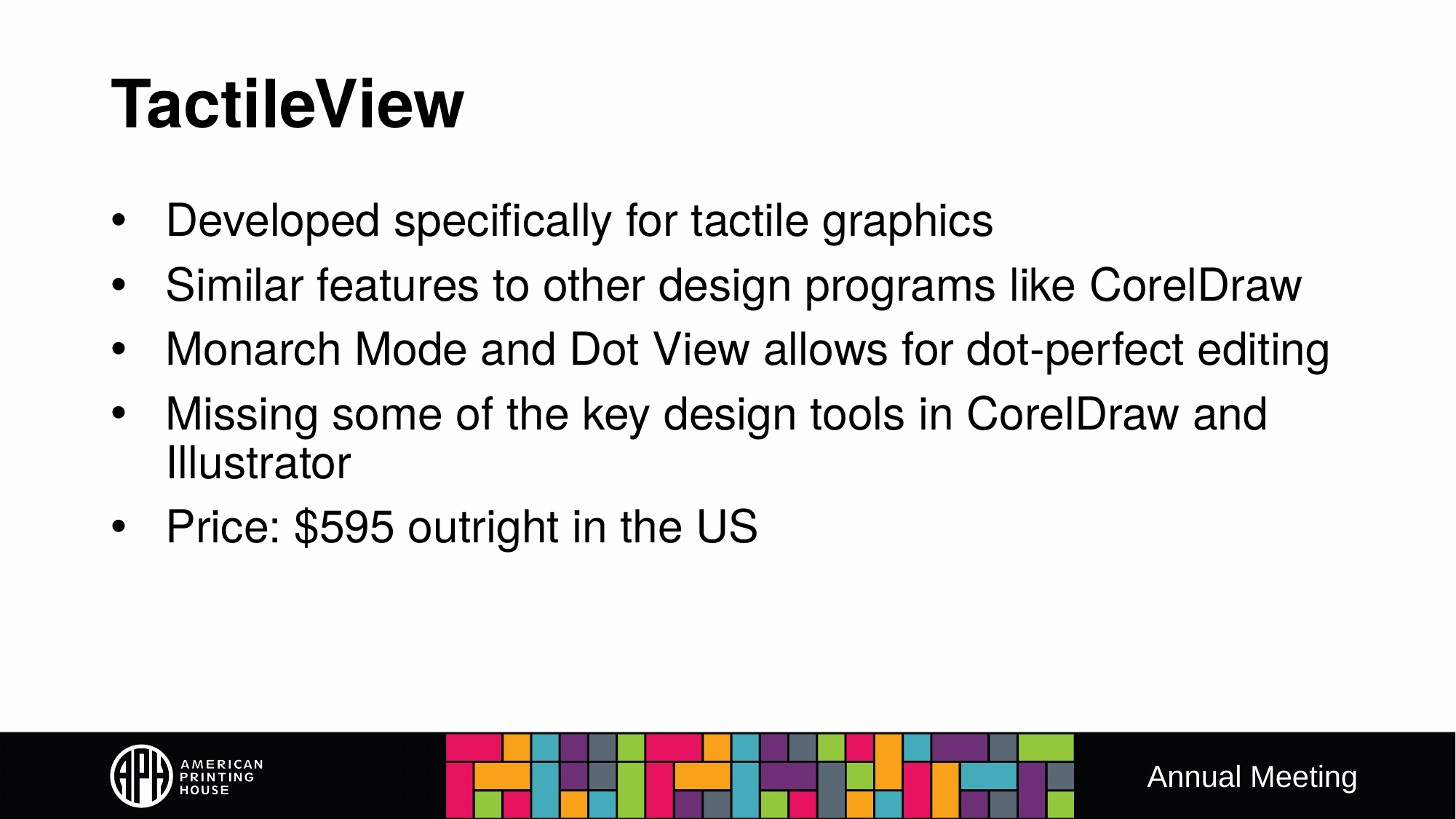

# TactileView
Developed specifically for tactile graphics
Similar features to other design programs like CorelDraw
Monarch Mode and Dot View allows for dot-perfect editing
Missing some of the key design tools in CorelDraw and Illustrator
Price: $595 outright in the US